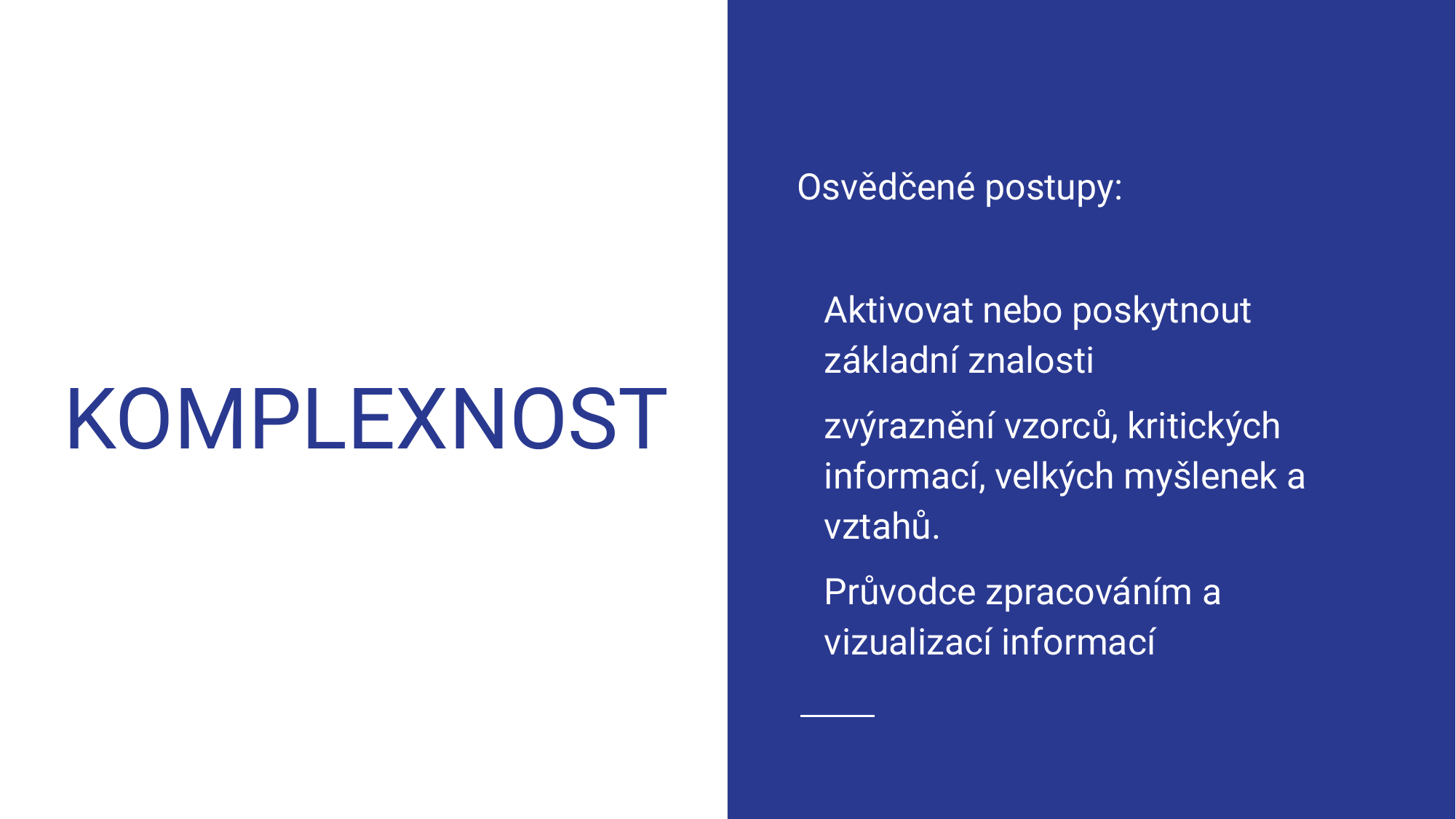

Osvědčené postupy:

Aktivovat nebo poskytnout základní znalosti
zvýraznění vzorců, kritických informací, velkých myšlenek a vztahů.
Průvodce zpracováním a vizualizací informací
# KOMPLEXNOST